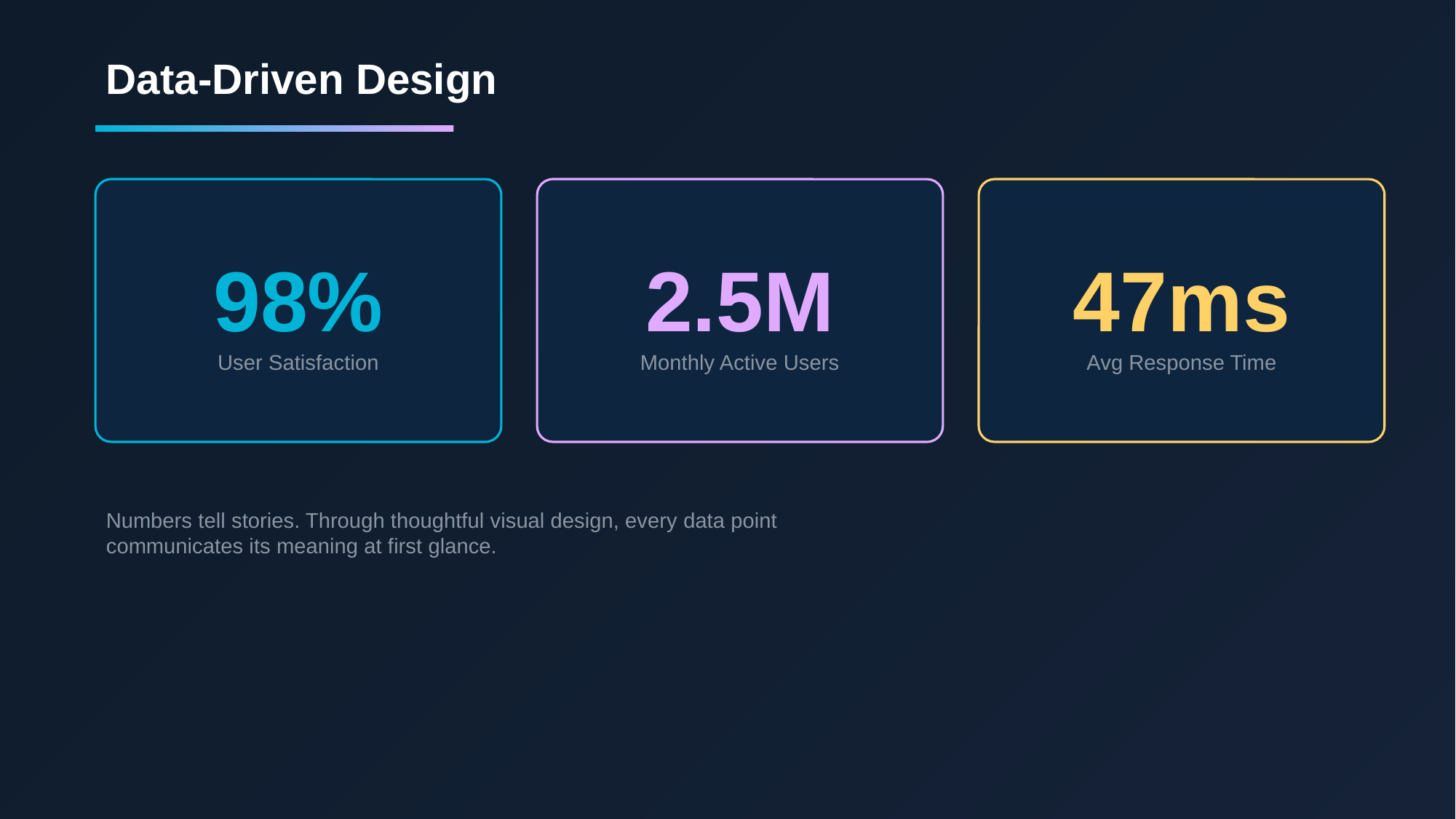

Data-Driven Design

98%
User Satisfaction
2.5M
Monthly Active Users
47ms
Avg Response Time
Numbers tell stories. Through thoughtful visual design, every data point
communicates its meaning at first glance.